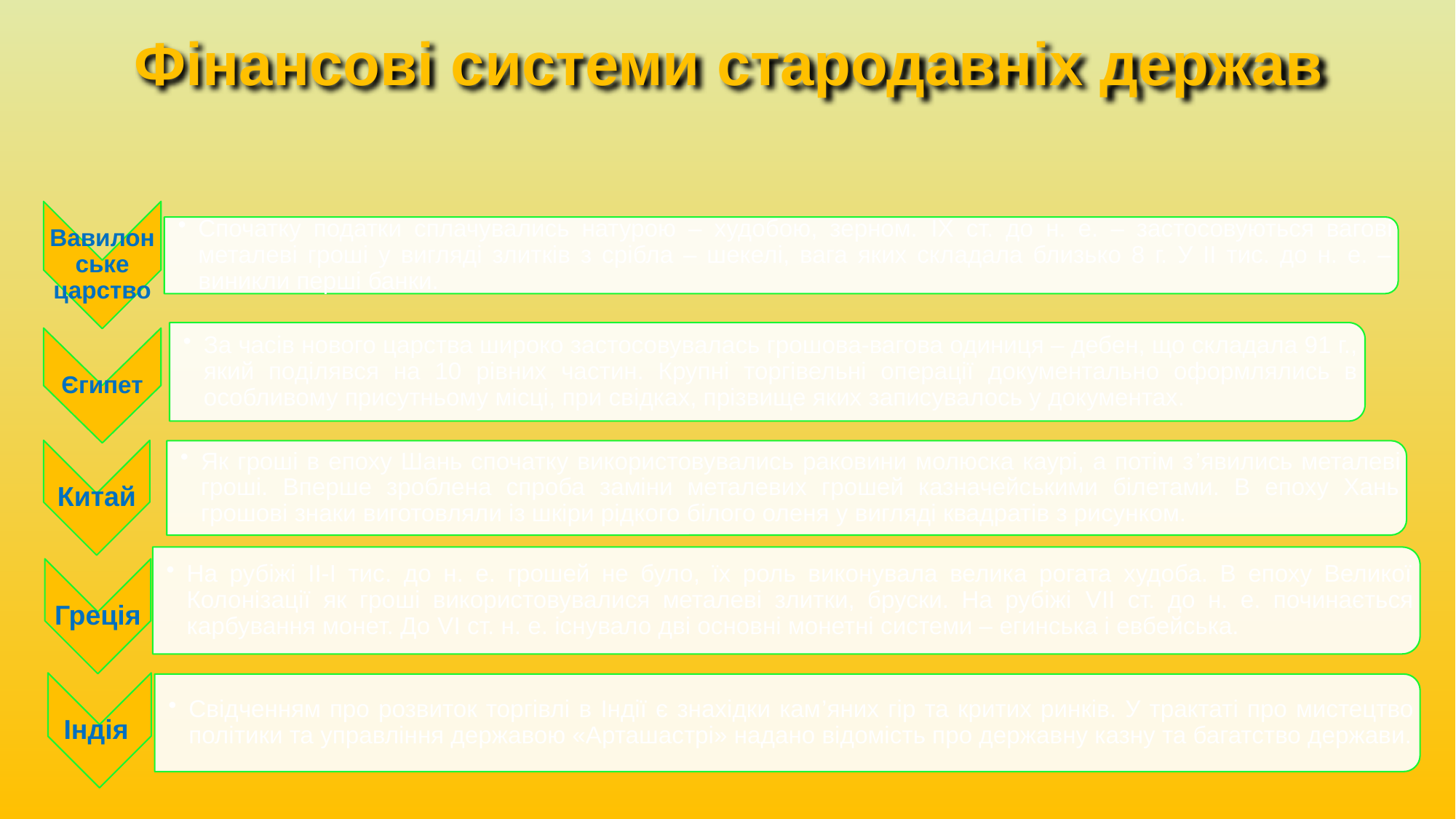

Фінансові системи стародавніх держав
Вавилонське царство
Спочатку податки сплачувались натурою – худобою, зерном. IX ст. до н. е. – застосовуються вагові металеві гроші у вигляді злитків з срібла – шекелі, вага яких складала близько 8 г. У ІІ тис. до н. е. – виникли перші банки.
Єгипет
За часів нового царства широко застосовувалась грошова-вагова одиниця – дебен, що складала 91 г., який поділявся на 10 рівних частин. Крупні торгівельні операції документально оформлялись в особливому присутньому місці, при свідках, прізвище яких записувалось у документах.
Китай
Як гроші в епоху Шань спочатку використовувались раковини молюска каурі, а потім з’явились металеві гроші. Вперше зроблена спроба заміни металевих грошей казначейськими білетами. В епоху Хань грошові знаки виготовляли із шкіри рідкого білого оленя у вигляді квадратів з рисунком.
Греція
На рубіжі ІІ-І тис. до н. е. грошей не було, їх роль виконувала велика рогата худоба. В епоху Великої Колонізації як гроші використовувалися металеві злитки, бруски. На рубіжі VІІ ст. до н. е. починається карбування монет. До VІ ст. н. е. існувало дві основні монетні системи – егинська і евбейська.
Індія
Свідченням про розвиток торгівлі в Індії є знахідки кам’яних гір та критих ринків. У трактаті про мистецтво політики та управління державою «Арташастрі» надано відомість про державну казну та багатство держави.
7